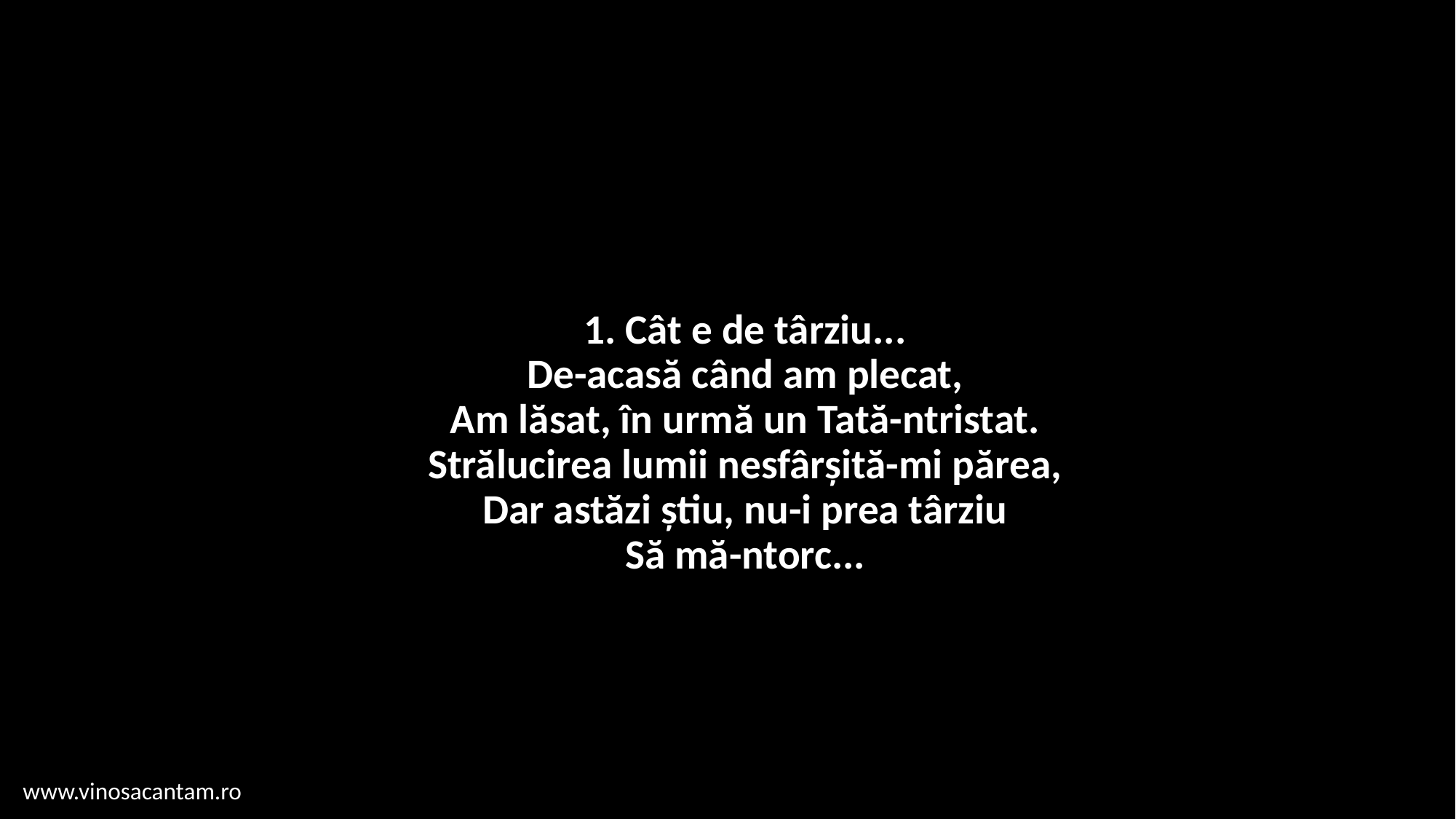

# 1. Cât e de târziu... De-acasă când am plecat, Am lăsat, în urmă un Tată-ntristat. Strălucirea lumii nesfârșită-mi părea, Dar astăzi știu, nu-i prea târziu Să mă-ntorc...
www.vinosacantam.ro